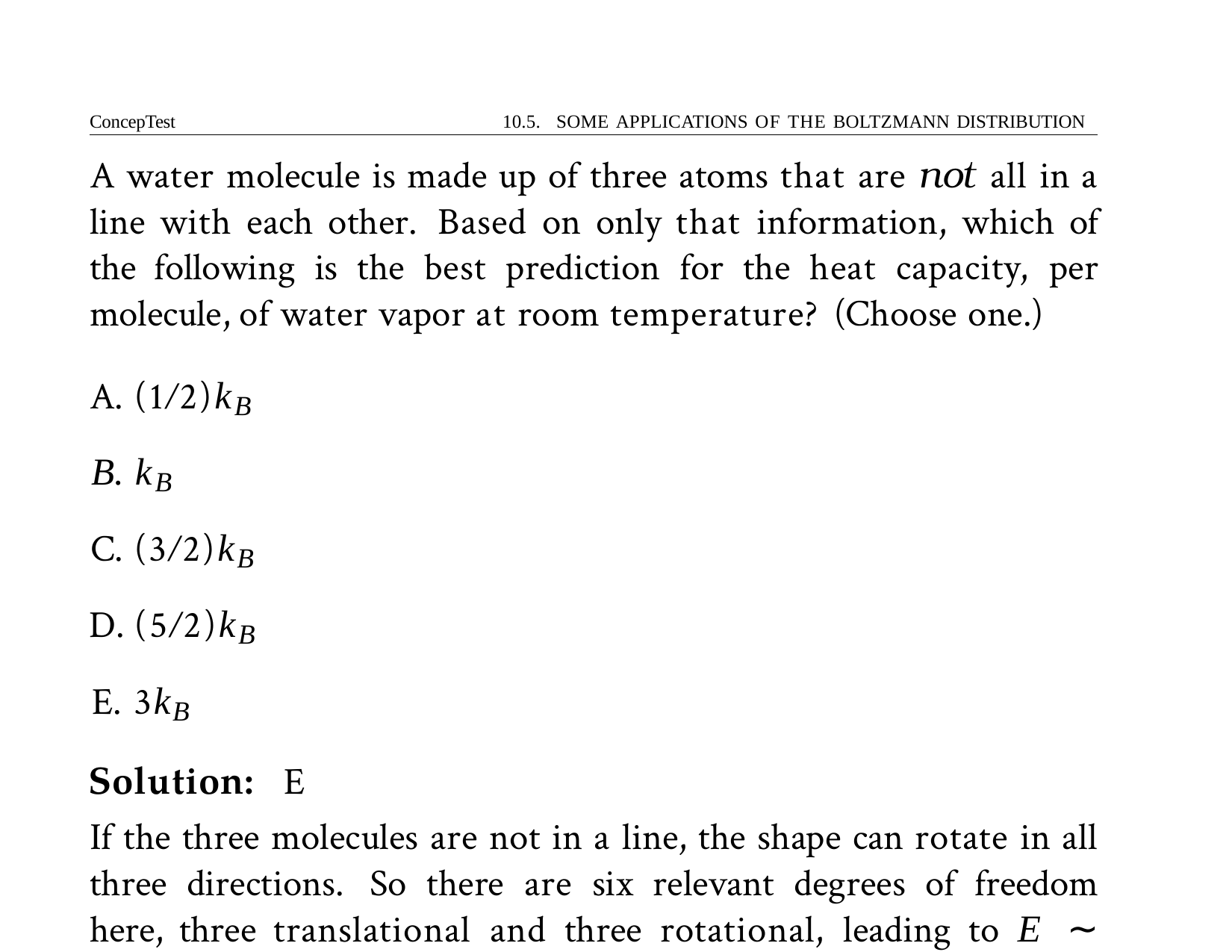

ConcepTest	10.5.  SOME APPLICATIONS OF THE BOLTZMANN DISTRIBUTION

# A water molecule is made up of three atoms that are not all in a line with each other. Based on only that information, which of the following is the best prediction for the heat capacity, per molecule, of water vapor at room temperature? (Choose one.)
(1/2)kB
kB
(3/2)kB
(5/2)kB
3kB
Solution:  E
If the three molecules are not in a line, the shape can rotate in all three directions. So there are six relevant degrees of freedom here, three translational and three rotational, leading to E ∼ 3kBT , so the heat capacity per molecule should be 3kB.